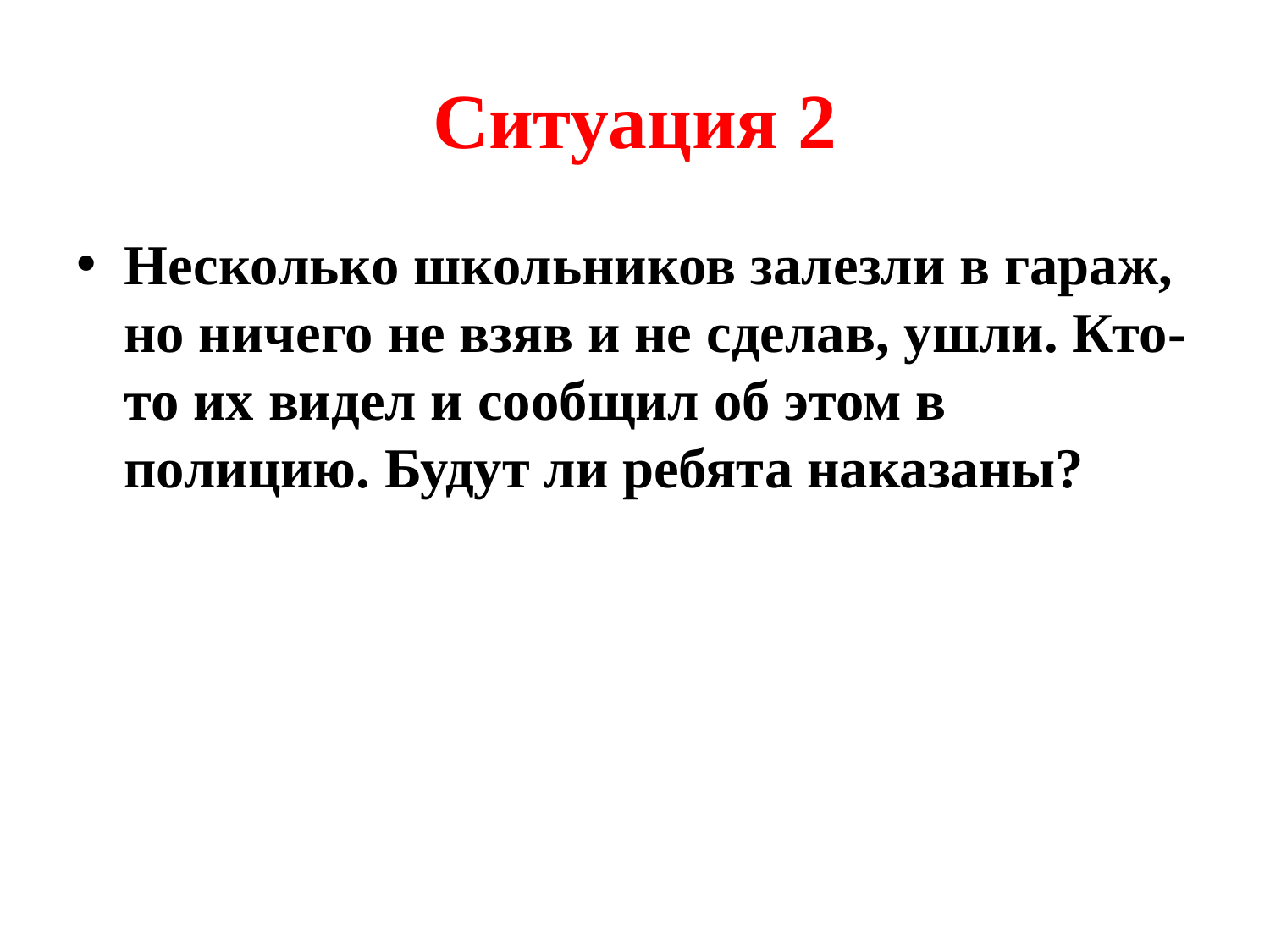

# Ситуация 2
Несколько школьников залезли в гараж, но ничего не взяв и не сделав, ушли. Кто-то их видел и сообщил об этом в полицию. Будут ли ребята наказаны?